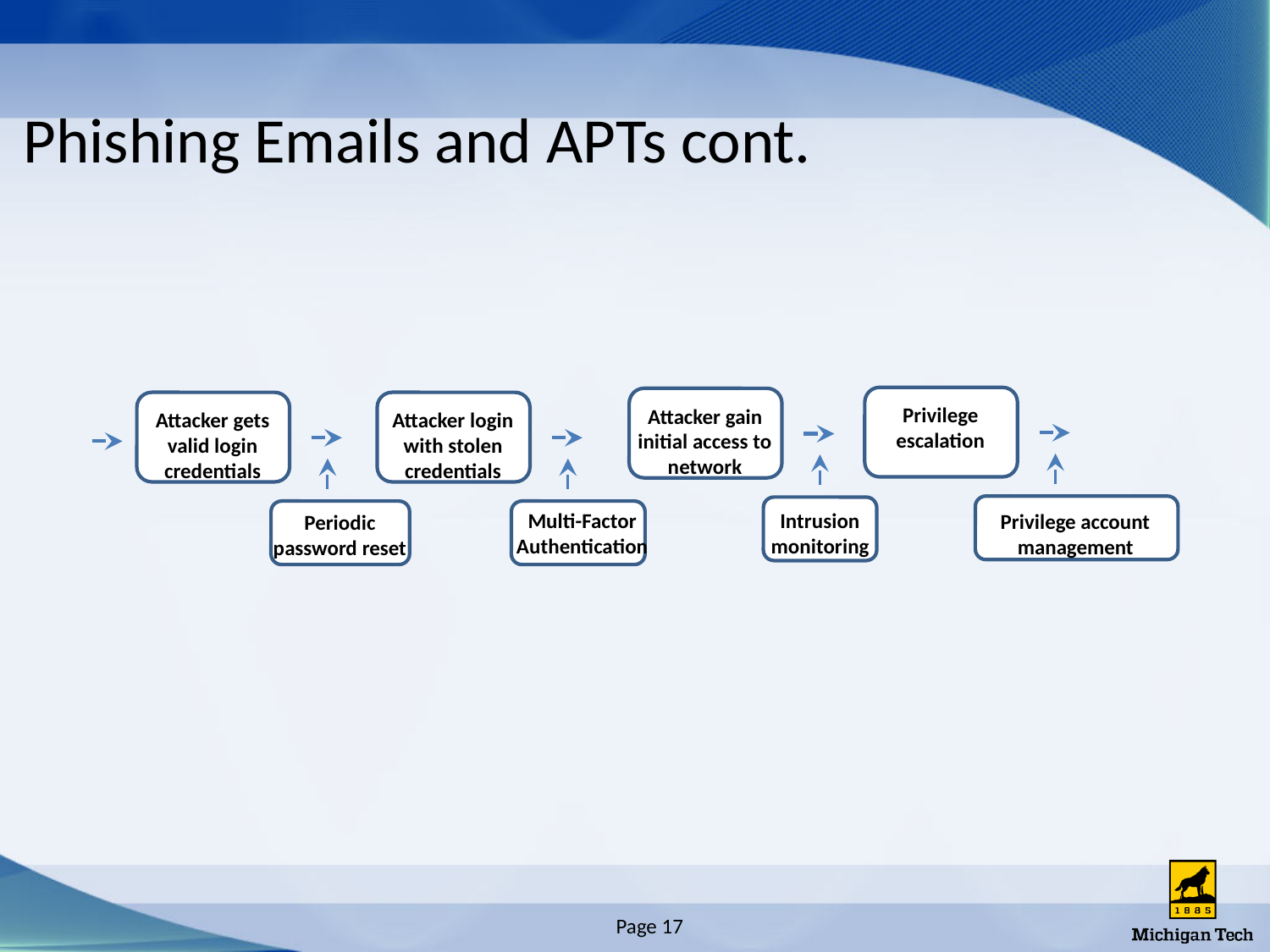

# Phishing Emails and APTs cont.

Privilege escalation
Attacker gain initial access to network
Attacker gets valid login credentials
Attacker login with stolen credentials

Multi-Factor Authentication
Intrusion monitoring
Privilege account management
Periodic password reset